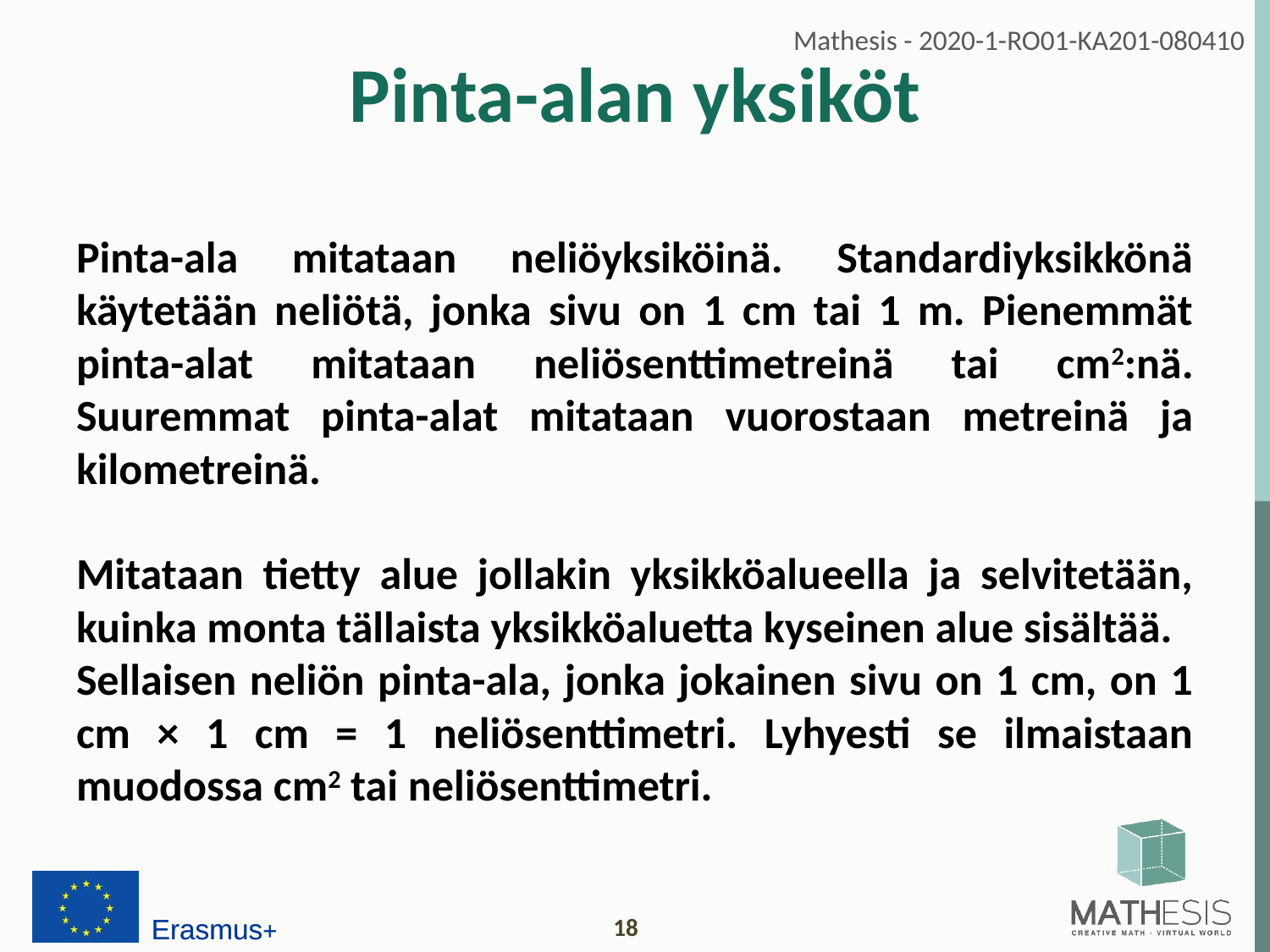

# Pinta-alan yksiköt
Pinta-ala mitataan neliöyksiköinä. Standardiyksikkönä käytetään neliötä, jonka sivu on 1 cm tai 1 m. Pienemmät pinta-alat mitataan neliösenttimetreinä tai cm2:nä. Suuremmat pinta-alat mitataan vuorostaan metreinä ja kilometreinä.

Mitataan tietty alue jollakin yksikköalueella ja selvitetään, kuinka monta tällaista yksikköaluetta kyseinen alue sisältää.
Sellaisen neliön pinta-ala, jonka jokainen sivu on 1 cm, on 1 cm × 1 cm = 1 neliösenttimetri. Lyhyesti se ilmaistaan muodossa cm2 tai neliösenttimetri.